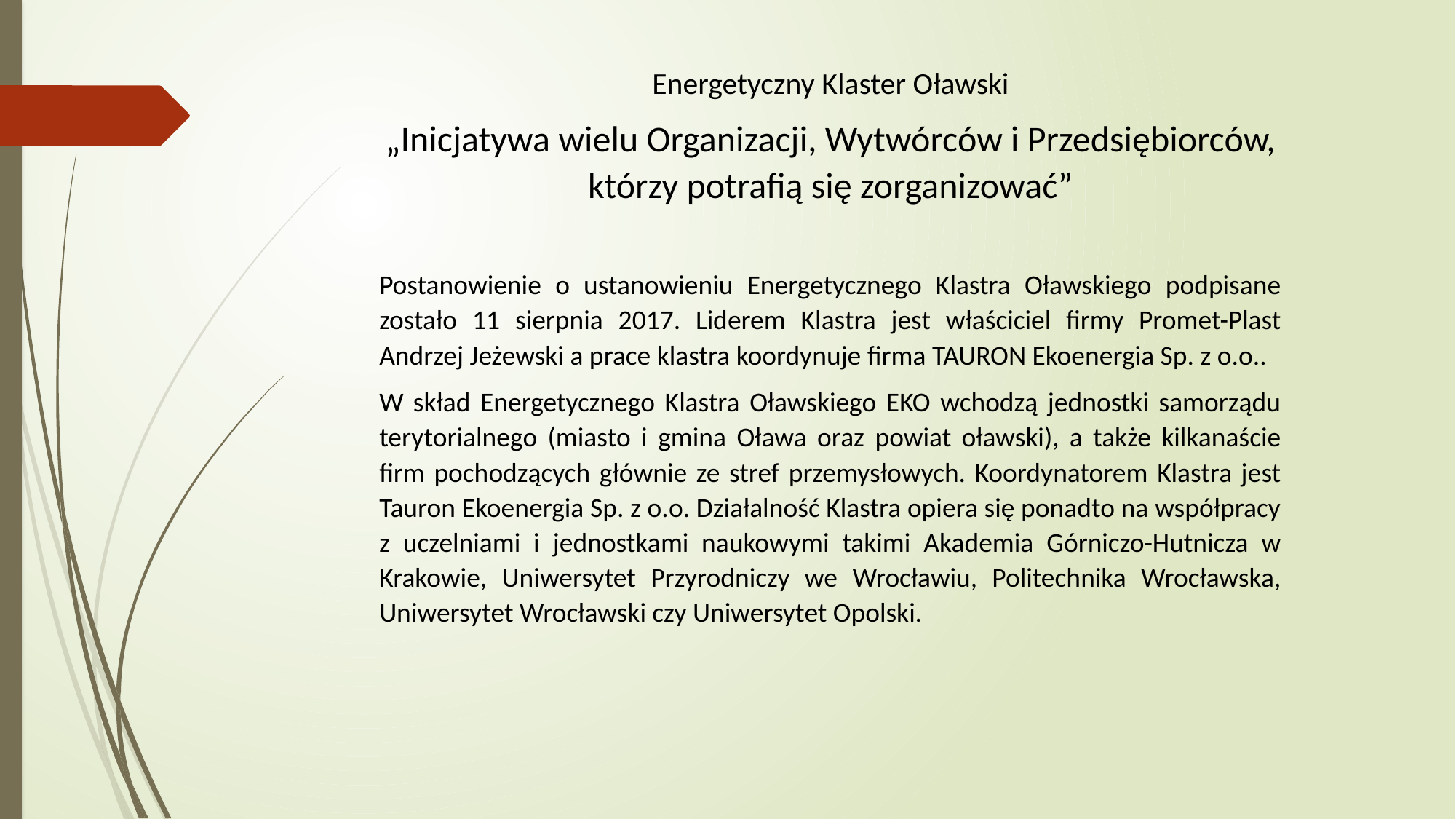

Energetyczny Klaster Oławski
„Inicjatywa wielu Organizacji, Wytwórców i Przedsiębiorców, którzy potrafią się zorganizować”

Postanowienie o ustanowieniu Energetycznego Klastra Oławskiego podpisane zostało 11 sierpnia 2017. Liderem Klastra jest właściciel firmy Promet-Plast Andrzej Jeżewski a prace klastra koordynuje firma TAURON Ekoenergia Sp. z o.o..
W skład Energetycznego Klastra Oławskiego EKO wchodzą jednostki samorządu terytorialnego (miasto i gmina Oława oraz powiat oławski), a także kilkanaście firm pochodzących głównie ze stref przemysłowych. Koordynatorem Klastra jest Tauron Ekoenergia Sp. z o.o. Działalność Klastra opiera się ponadto na współpracy z uczelniami i jednostkami naukowymi takimi Akademia Górniczo-Hutnicza w Krakowie, Uniwersytet Przyrodniczy we Wrocławiu, Politechnika Wrocławska, Uniwersytet Wrocławski czy Uniwersytet Opolski.